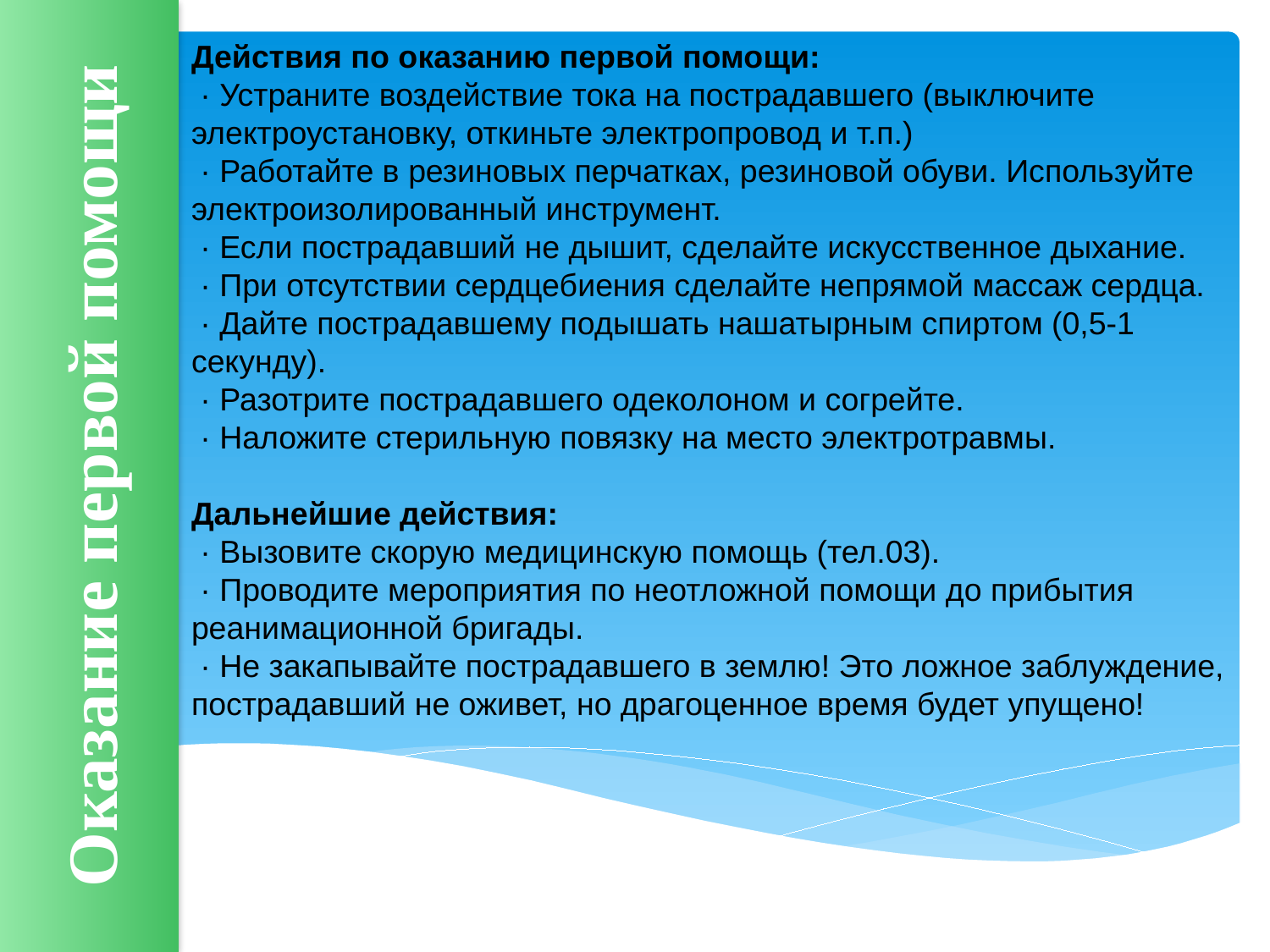

Действия по оказанию первой помощи:
 · Устраните воздействие тока на пострадавшего (выключите электроустановку, откиньте электропровод и т.п.)
 · Работайте в резиновых перчатках, резиновой обуви. Используйте электроизолированный инструмент.
 · Если пострадавший не дышит, сделайте искусственное дыхание.
 · При отсутствии сердцебиения сделайте непрямой массаж сердца.
 · Дайте пострадавшему подышать нашатырным спиртом (0,5-1 секунду).
 · Разотрите пострадавшего одеколоном и согрейте.
 · Наложите стерильную повязку на место электротравмы.

Дальнейшие действия:
 · Вызовите скорую медицинскую помощь (тел.03).
 · Проводите мероприятия по неотложной помощи до прибытия реанимационной бригады.
 · Не закапывайте пострадавшего в землю! Это ложное заблуждение, пострадавший не оживет, но драгоценное время будет упущено!

Оказание первой помощи